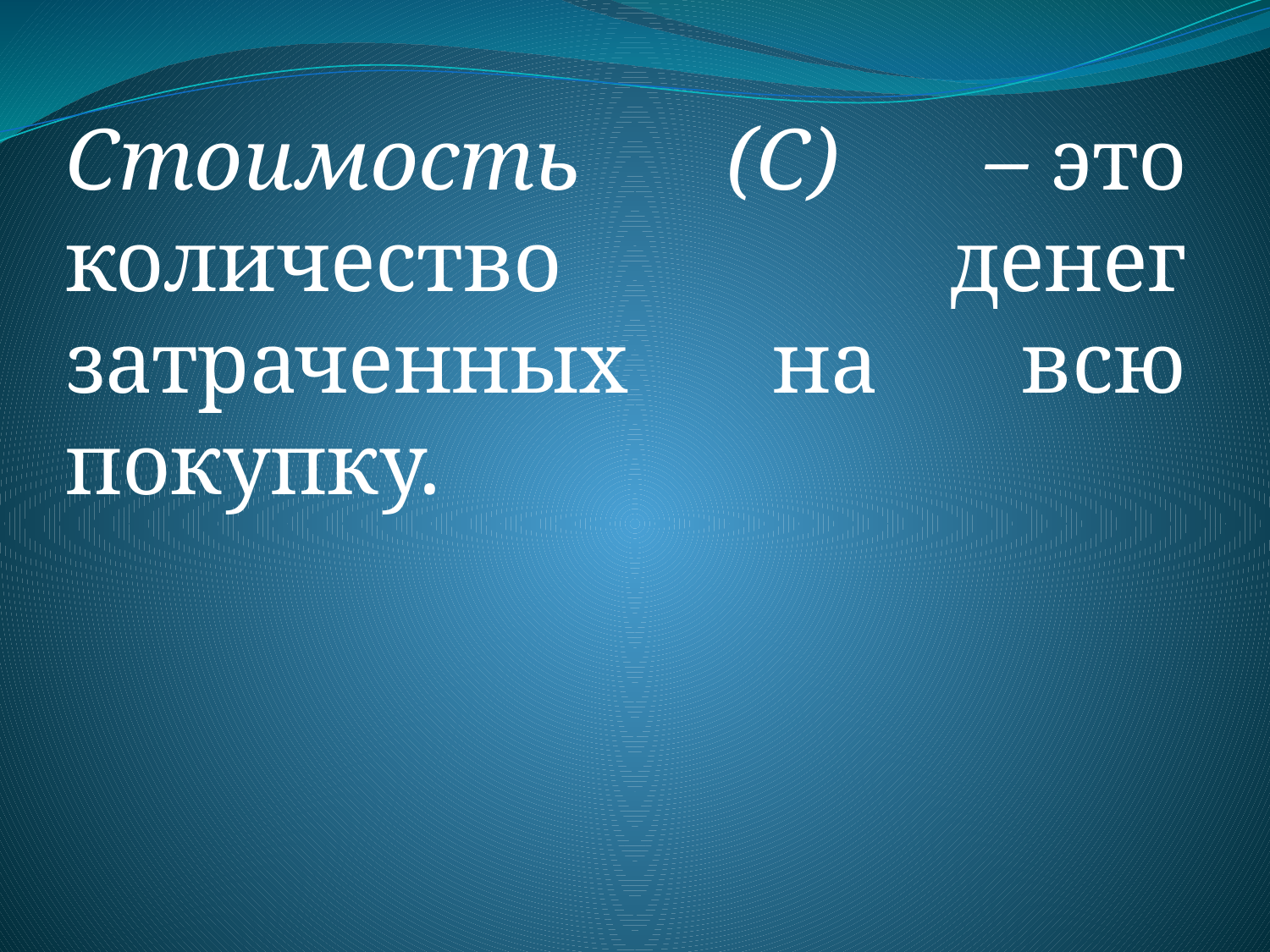

Стоимость (С) – это количество денег затраченных на всю покупку.
#